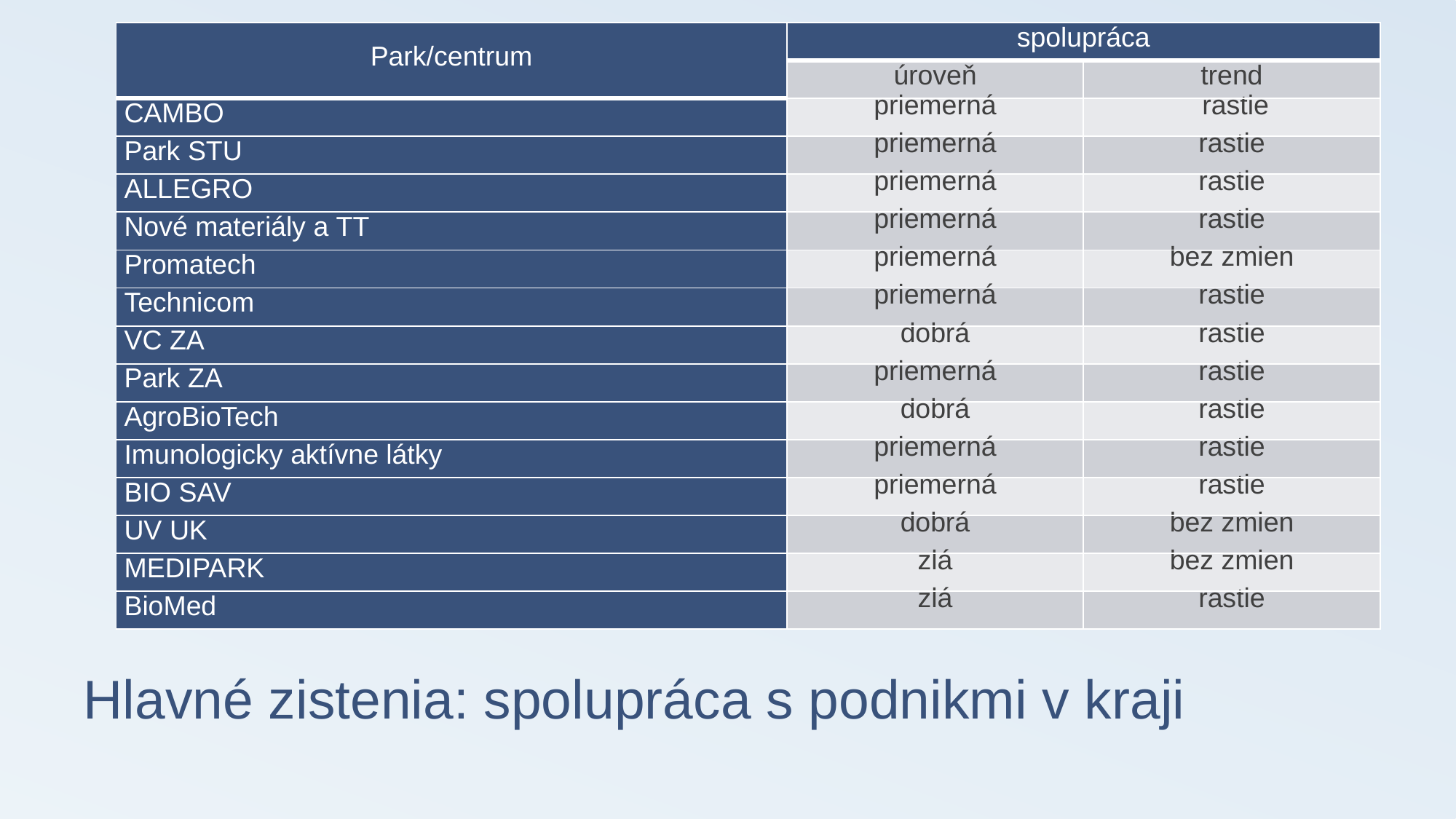

| Park/centrum | spolupráca |  |
| --- | --- | --- |
|  | úroveň | trend |
| CAMBO | priemerná | rastie |
| Park STU | priemerná | rastie |
| ALLEGRO | priemerná | rastie |
| Nové materiály a TT | priemerná | rastie |
| Promatech | priemerná | bez zmien |
| Technicom | priemerná | rastie |
| VC ZA | dobrá | rastie |
| Park ZA | priemerná | rastie |
| AgroBioTech | dobrá | rastie |
| Imunologicky aktívne látky | priemerná | rastie |
| BIO SAV | priemerná | rastie |
| UV UK | dobrá | bez zmien |
| MEDIPARK | zlá | bez zmien |
| BioMed | zlá | rastie |
# Hlavné zistenia: spolupráca s podnikmi v kraji